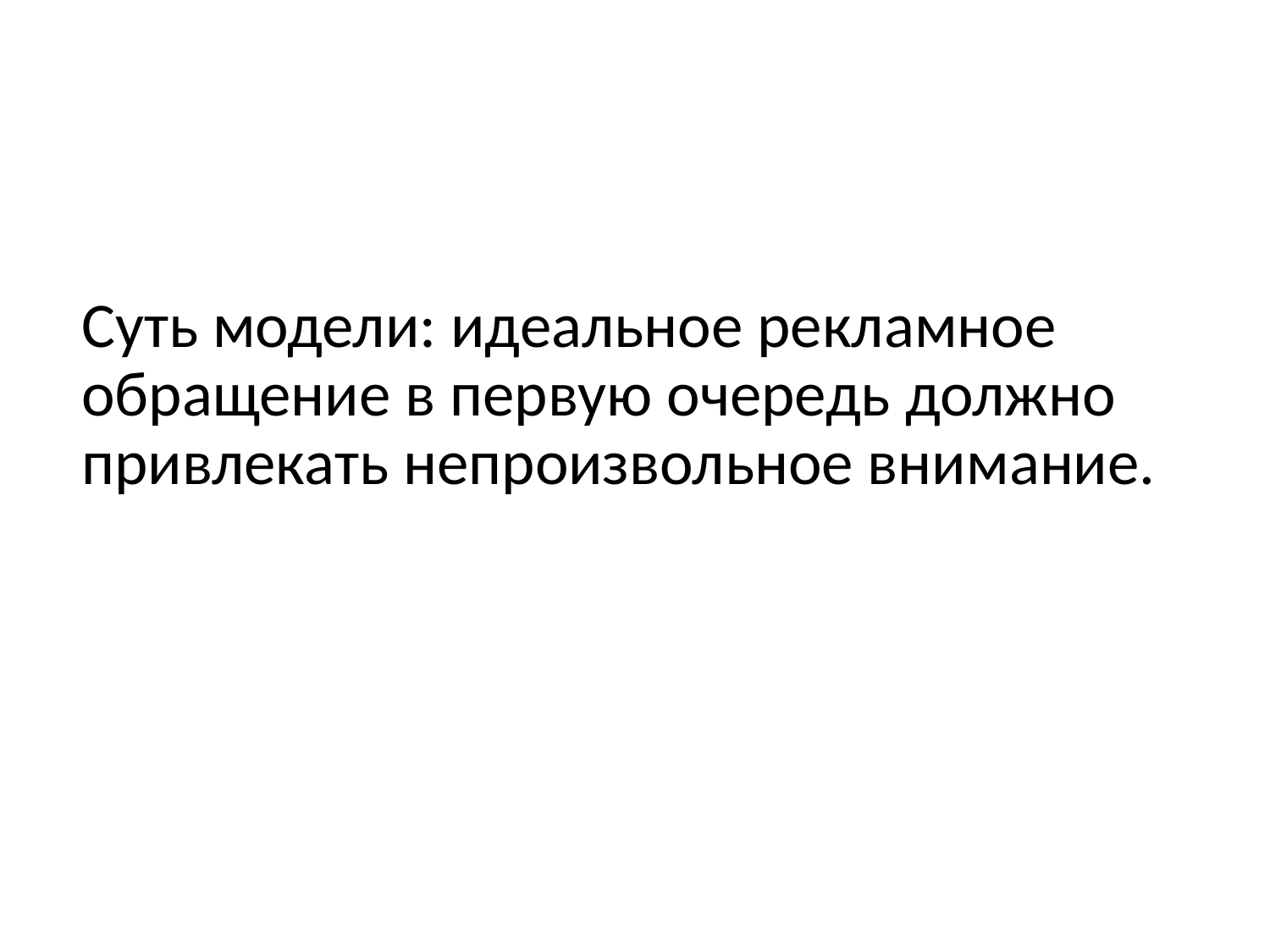

Суть модели: идеальное рекламное обращение в первую очередь должно привлекать непроизвольное внимание.